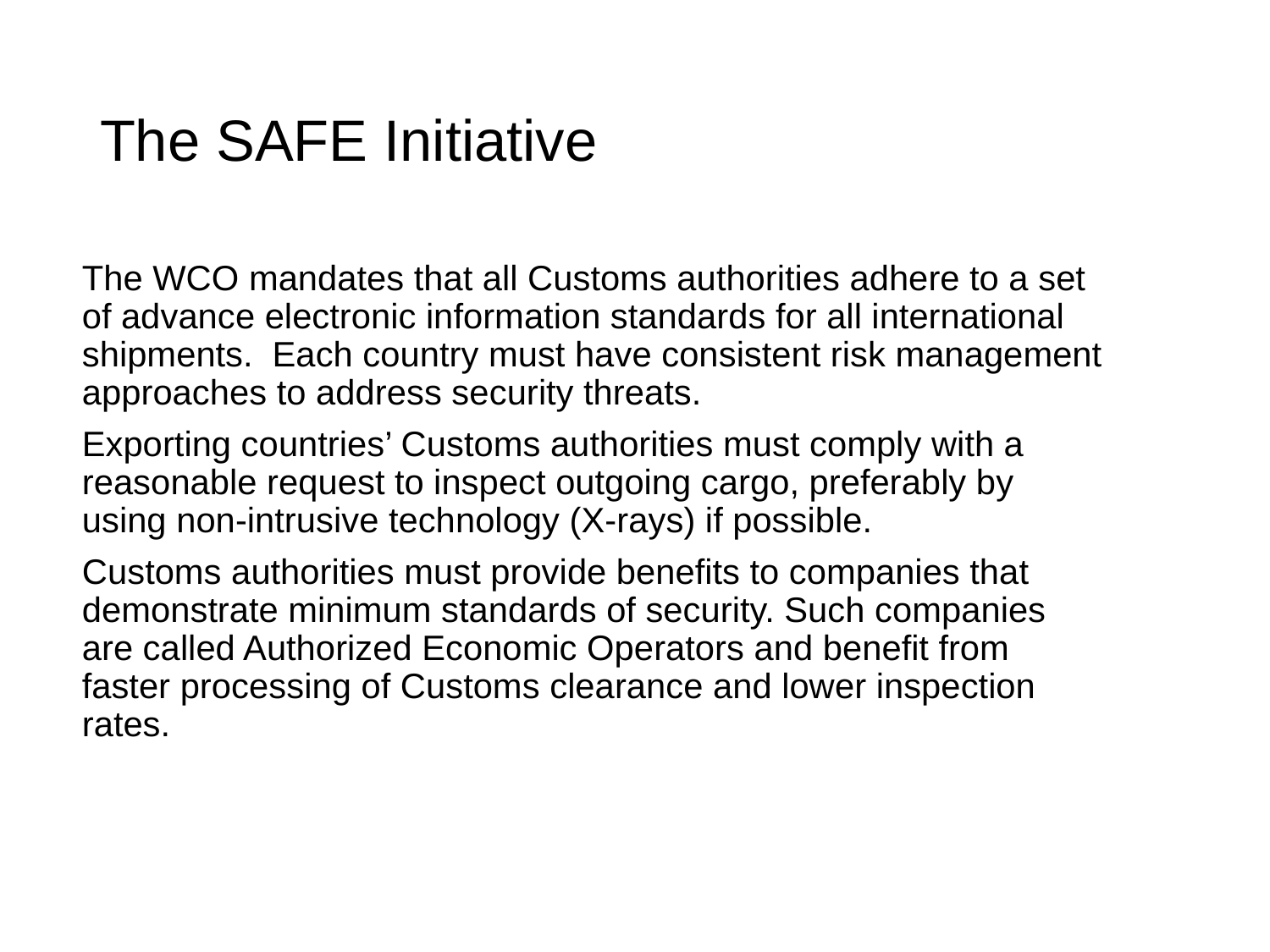

# The SAFE Initiative
The WCO mandates that all Customs authorities adhere to a set of advance electronic information standards for all international  shipments.  Each country must have consistent risk management approaches to address security threats.
Exporting countries’ Customs authorities must comply with a reasonable request to inspect outgoing cargo, preferably by using non-intrusive technology (X-rays) if possible.
Customs authorities must provide benefits to companies that demonstrate minimum standards of security. Such companies are called Authorized Economic Operators and benefit from faster processing of Customs clearance and lower inspection rates.